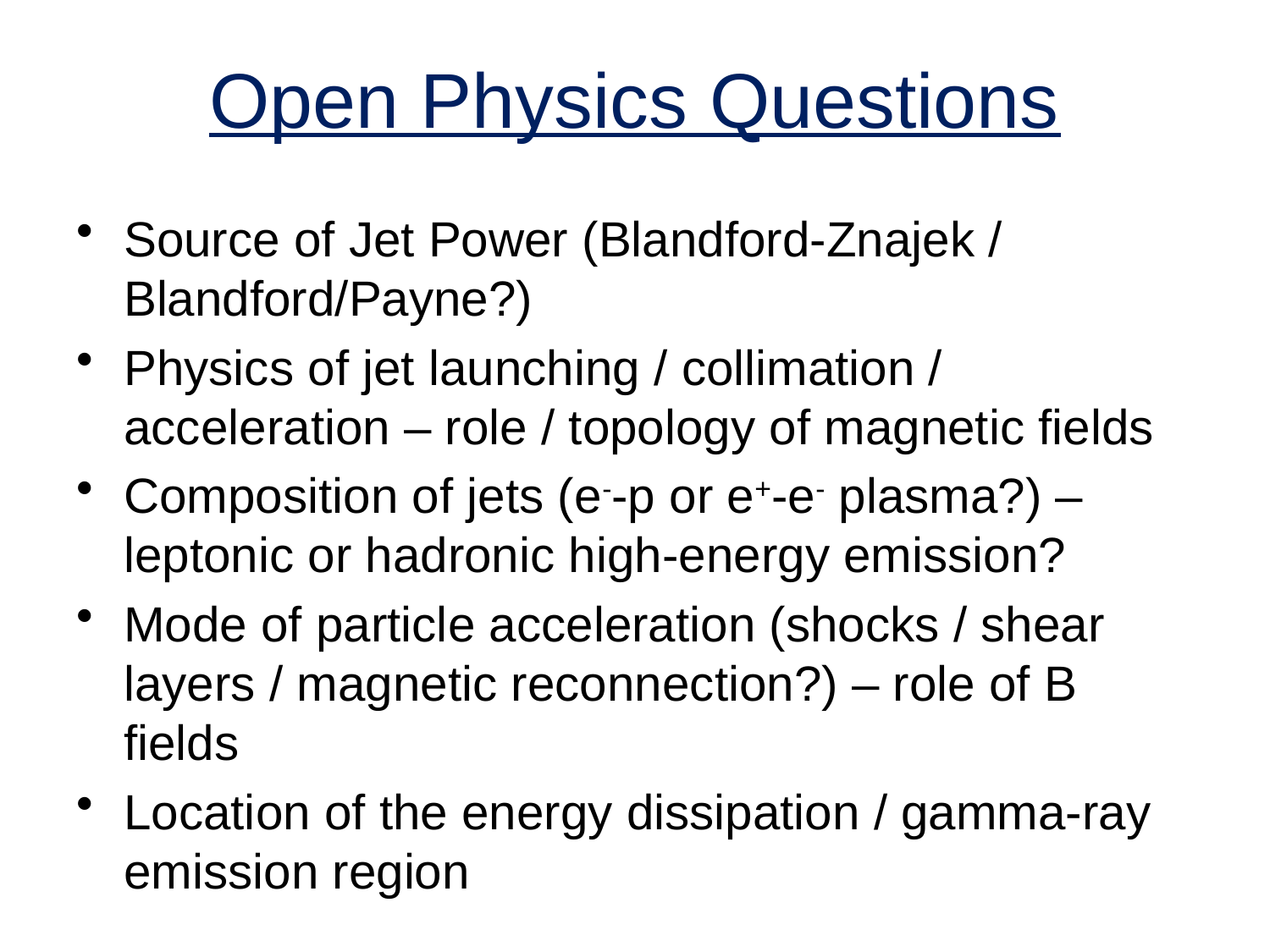

# Open Physics Questions
Source of Jet Power (Blandford-Znajek / Blandford/Payne?)
Physics of jet launching / collimation / acceleration – role / topology of magnetic fields
Composition of jets (e--p or e+-e- plasma?) – leptonic or hadronic high-energy emission?
Mode of particle acceleration (shocks / shear layers / magnetic reconnection?) – role of B fields
Location of the energy dissipation / gamma-ray emission region